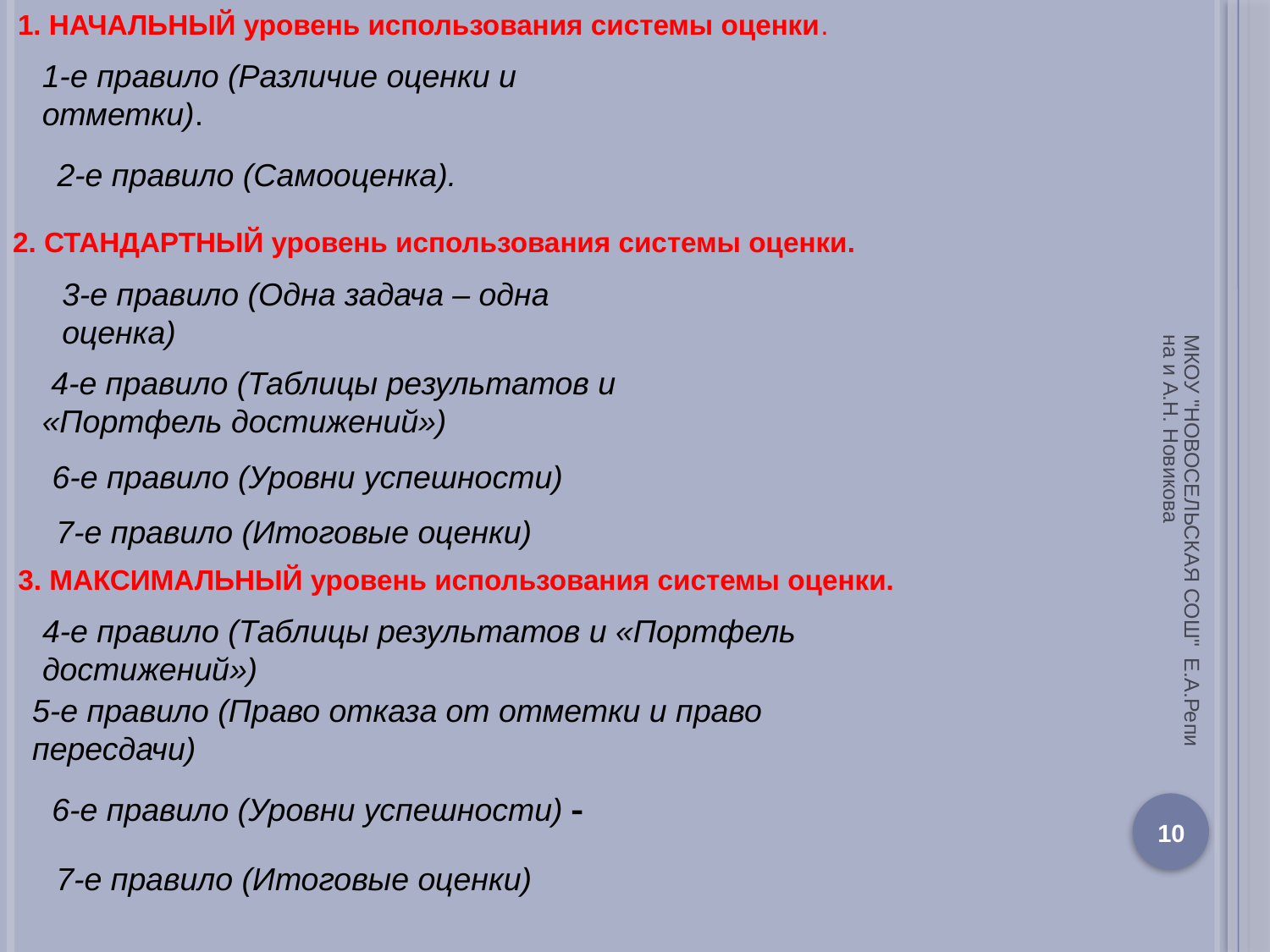

1. НАЧАЛЬНЫЙ уровень использования системы оценки.
1-е правило (Различие оценки и отметки).
2-е правило (Самооценка).
2. СТАНДАРТНЫЙ уровень использования системы оценки.
3-е правило (Одна задача – одна оценка)
 4-е правило (Таблицы результатов и «Портфель достижений»)
6-е правило (Уровни успешности)
7-е правило (Итоговые оценки)
МКОУ "НОВОСЕЛЬСКАЯ СОШ"  Е.А.Репина и А.Н. Новикова
3. МАКСИМАЛЬНЫЙ уровень использования системы оценки.
4-е правило (Таблицы результатов и «Портфель достижений»)
5-е правило (Право отказа от отметки и право пересдачи)
6-е правило (Уровни успешности) −
10
7-е правило (Итоговые оценки)